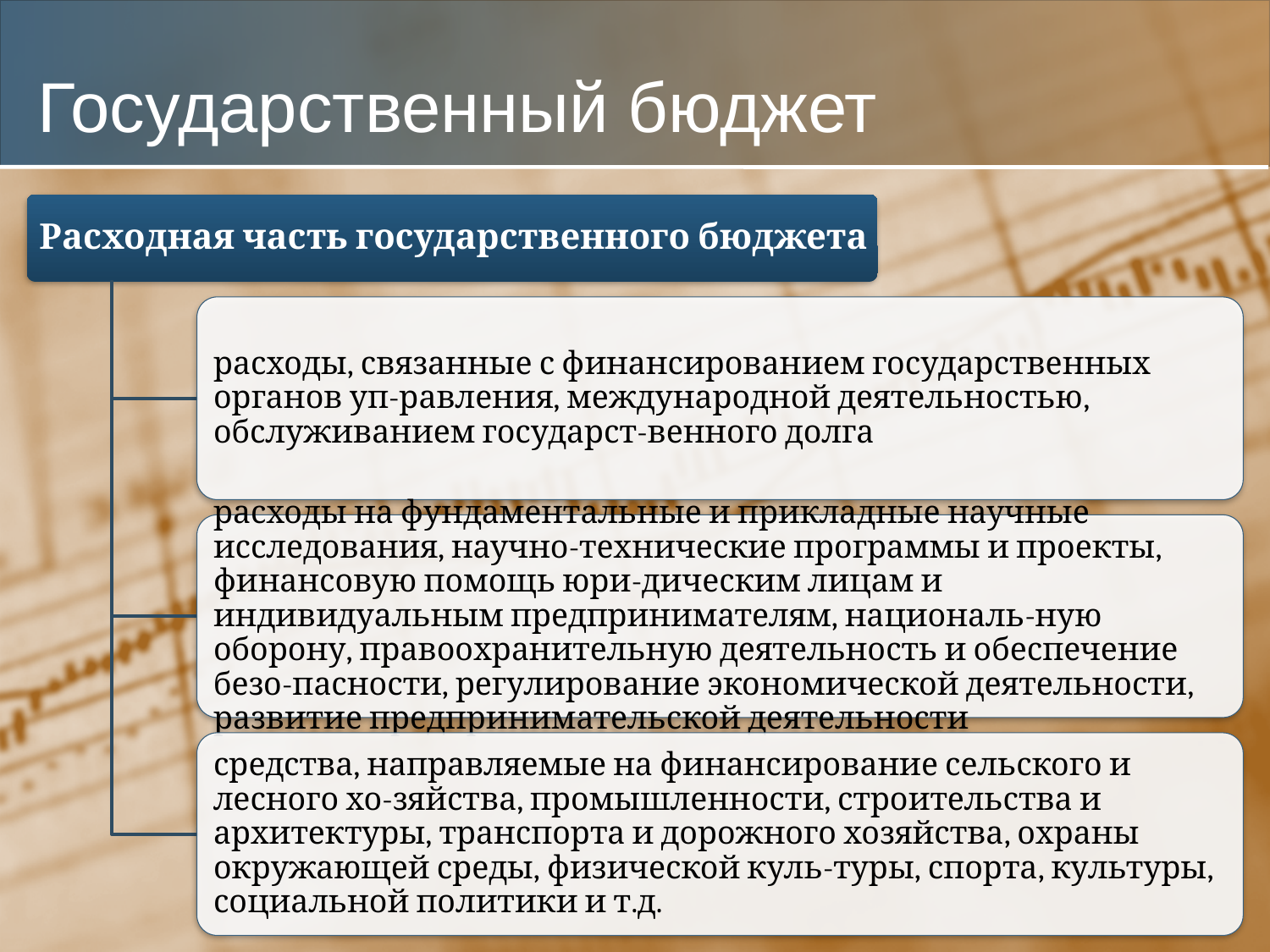

# Государственный бюджет
Расходная часть государственного бюджета
расходы, связанные с финансированием государственных органов уп-равления, международной деятельностью, обслуживанием государст-венного долга
расходы на фундаментальные и прикладные научные исследования, научно-технические программы и проекты, финансовую помощь юри-дическим лицам и индивидуальным предпринимателям, националь-ную оборону, правоохранительную деятельность и обеспечение безо-пасности, регулирование экономической деятельности, развитие предпринимательской деятельности
средства, направляемые на финансирование сельского и лесного хо-зяйства, промышленности, строительства и архитектуры, транспорта и дорожного хозяйства, охраны окружающей среды, физической куль-туры, спорта, культуры, социальной политики и т.д.